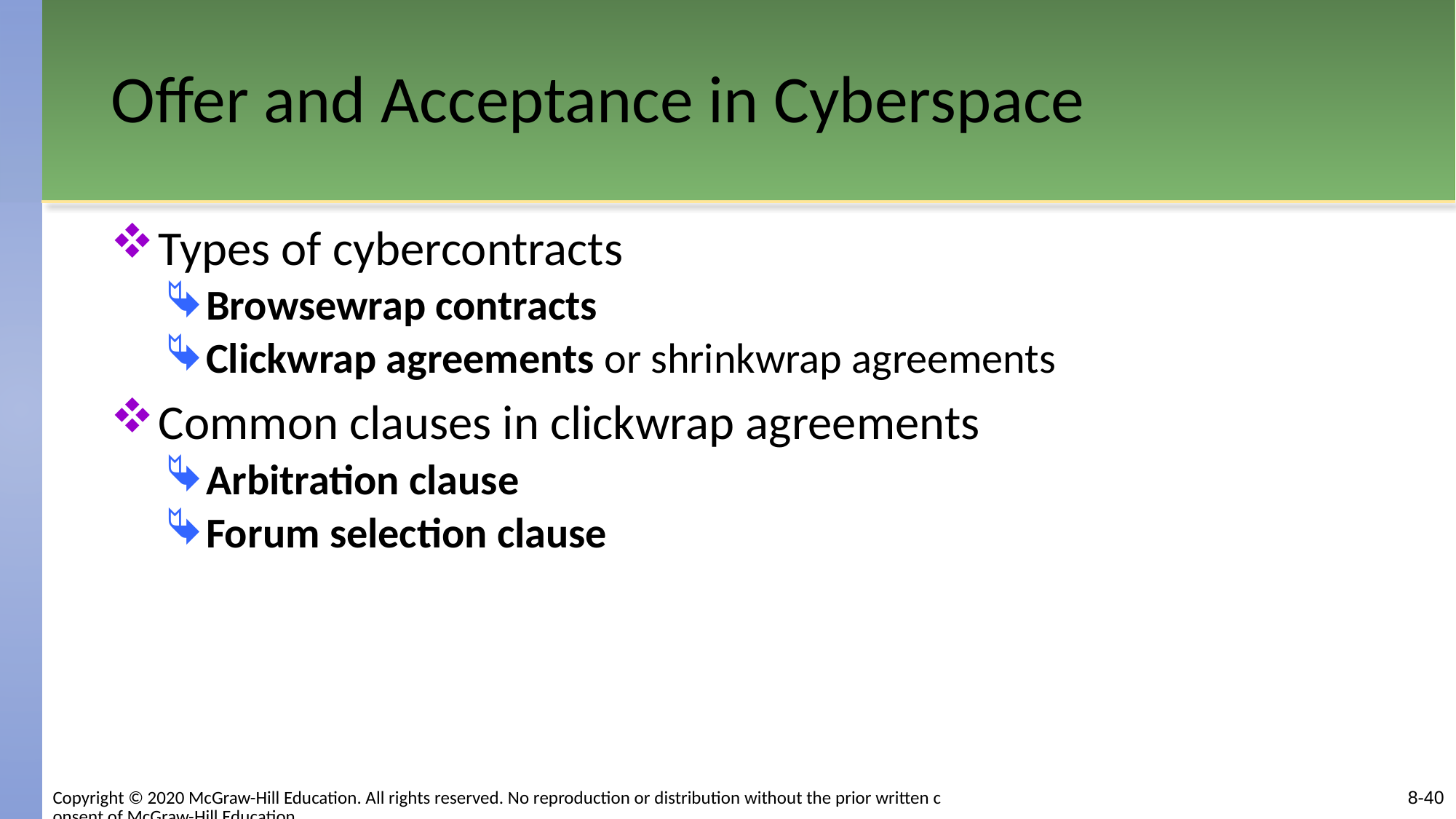

# Offer and Acceptance in Cyberspace
Types of cybercontracts
Browsewrap contracts
Clickwrap agreements or shrinkwrap agreements
Common clauses in clickwrap agreements
Arbitration clause
Forum selection clause
8-40
Copyright © 2020 McGraw-Hill Education. All rights reserved. No reproduction or distribution without the prior written consent of McGraw-Hill Education.